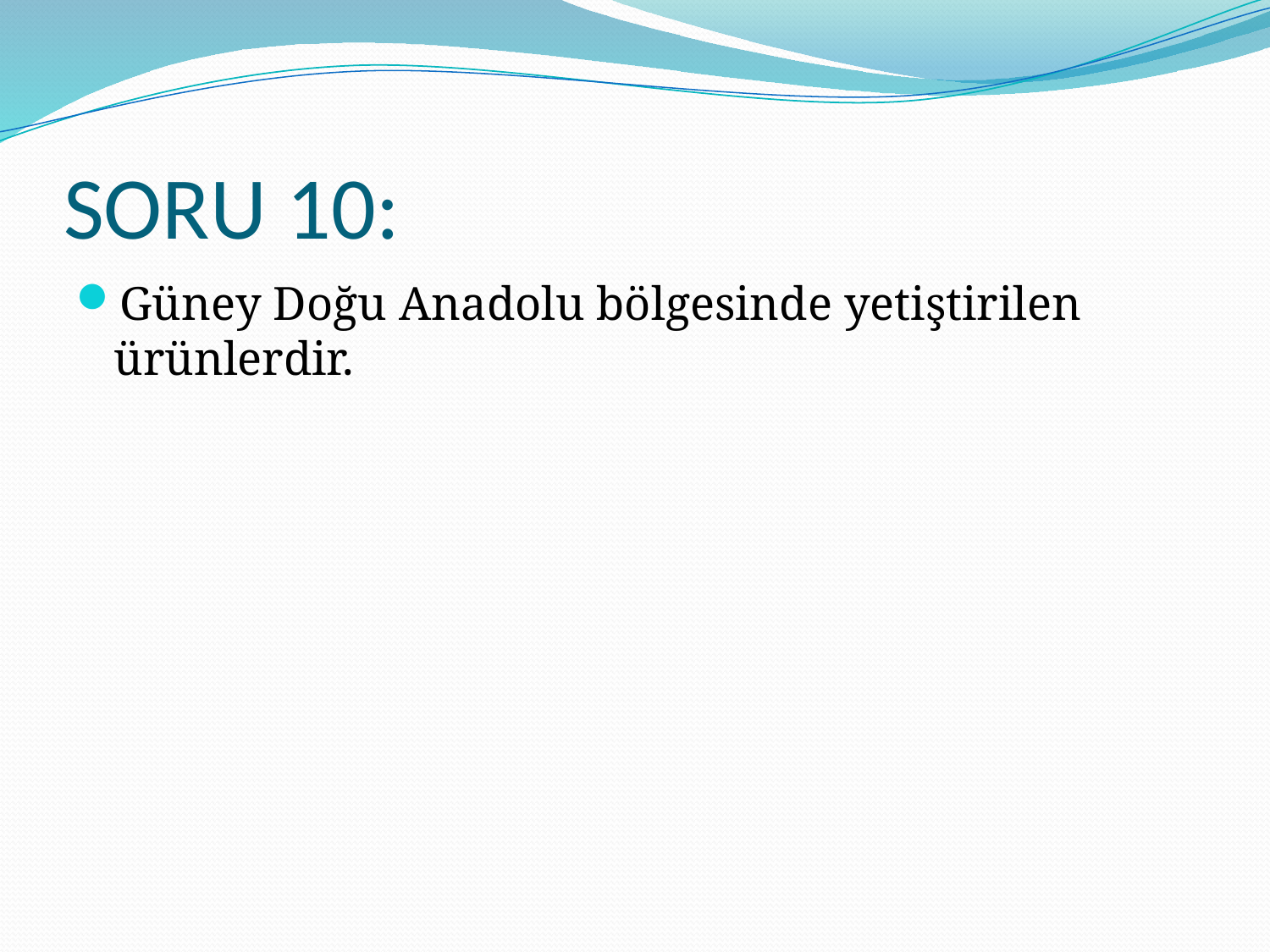

# SORU 10:
Güney Doğu Anadolu bölgesinde yetiştirilen ürünlerdir.